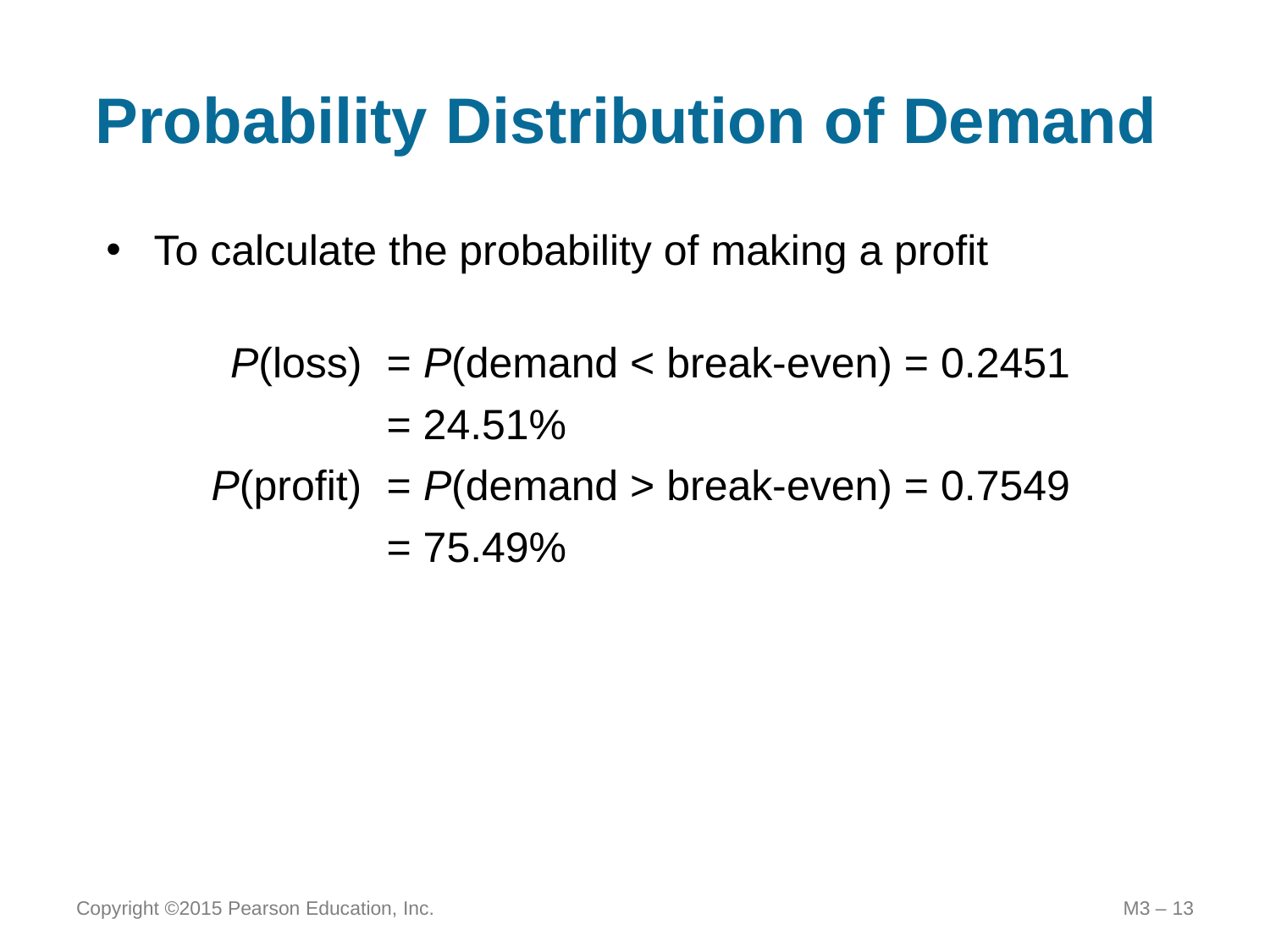

# Probability Distribution of Demand
To calculate the probability of making a profit
	P(loss)	= P(demand < break-even) = 0.2451
		= 24.51%
	P(profit)	= P(demand > break-even) = 0.7549
		= 75.49%
Copyright ©2015 Pearson Education, Inc.
M3 – 13